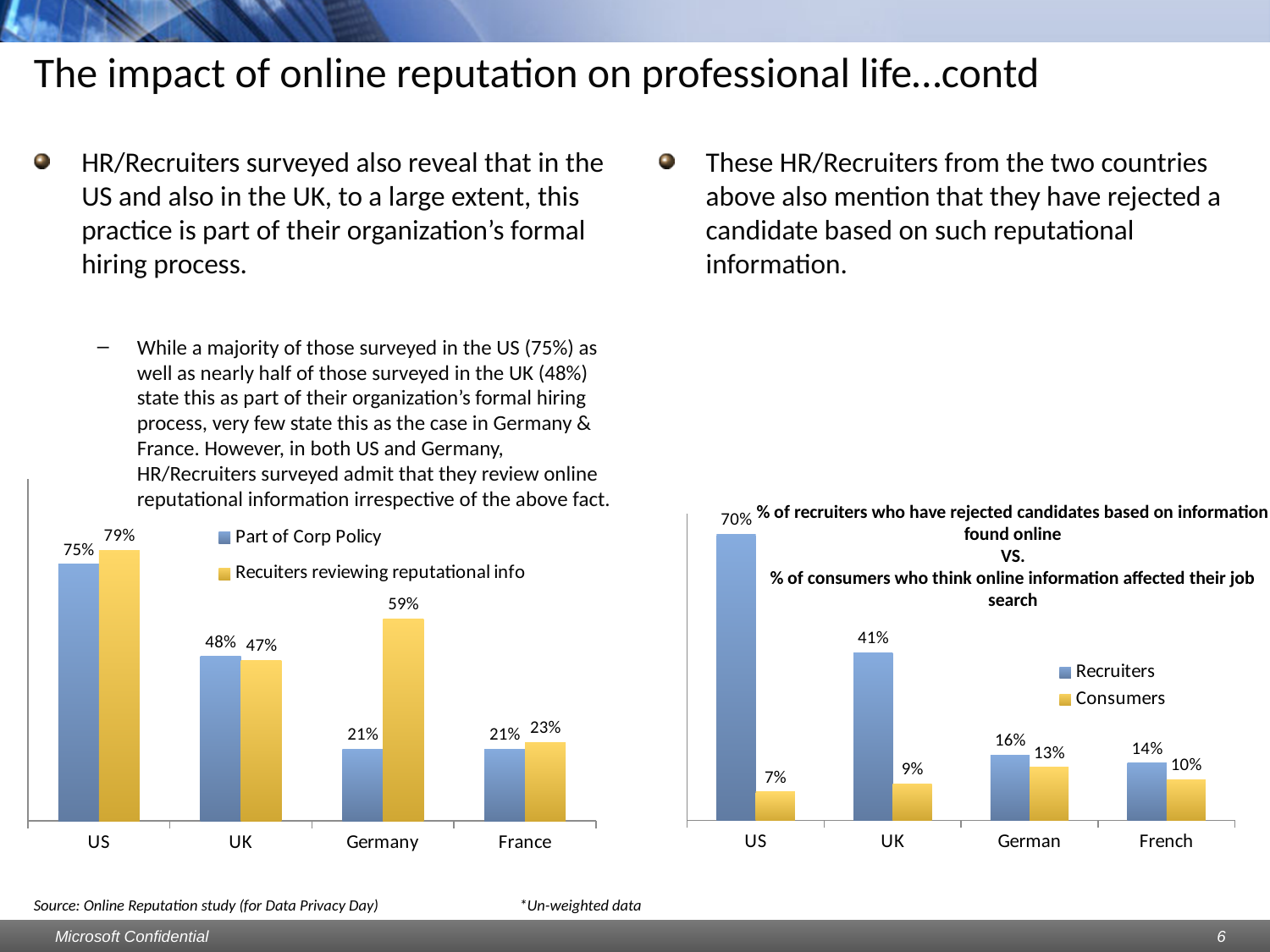

# The impact of online reputation on professional life…contd
HR/Recruiters surveyed also reveal that in the US and also in the UK, to a large extent, this practice is part of their organization’s formal hiring process.

While a majority of those surveyed in the US (75%) as well as nearly half of those surveyed in the UK (48%) state this as part of their organization’s formal hiring process, very few state this as the case in Germany & France. However, in both US and Germany, HR/Recruiters surveyed admit that they review online reputational information irrespective of the above fact.

These HR/Recruiters from the two countries above also mention that they have rejected a candidate based on such reputational information.

### Chart

| Category | Part of Corp Policy | Recuiters reviewing reputational info |
|---|---|---|
| US | 0.750000000000001 | 0.79 |
| UK | 0.4800000000000003 | 0.4700000000000001 |
| Germany | 0.21000000000000021 | 0.59 |
| France | 0.21000000000000021 | 0.23 |

### Chart

| Category | Recruiters | Consumers |
|---|---|---|
| US | 0.7000000000000006 | 0.07000000000000002 |
| UK | 0.4100000000000003 | 0.09000000000000002 |
| German | 0.16 | 0.13 |
| French | 0.14 | 0.1 |
% of recruiters who have rejected candidates based on information found online
VS.
% of consumers who think online information affected their job search
Source: Online Reputation study (for Data Privacy Day) 						                 *Un-weighted data